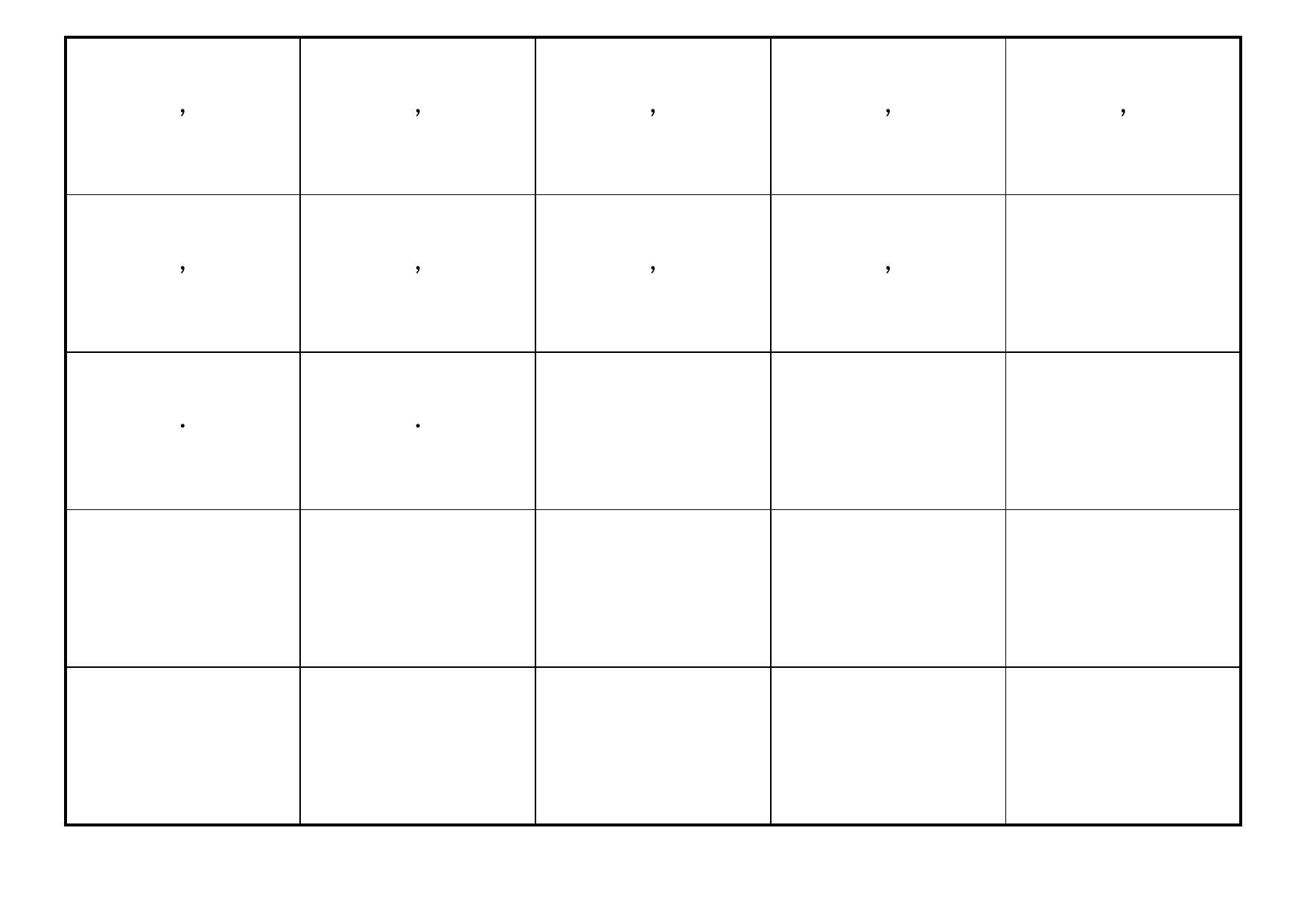

| , | , | , | , | , |
| --- | --- | --- | --- | --- |
| , | , | , | , |  |
| . | . |  |  |  |
|  |  |  |  |  |
|  |  |  |  |  |